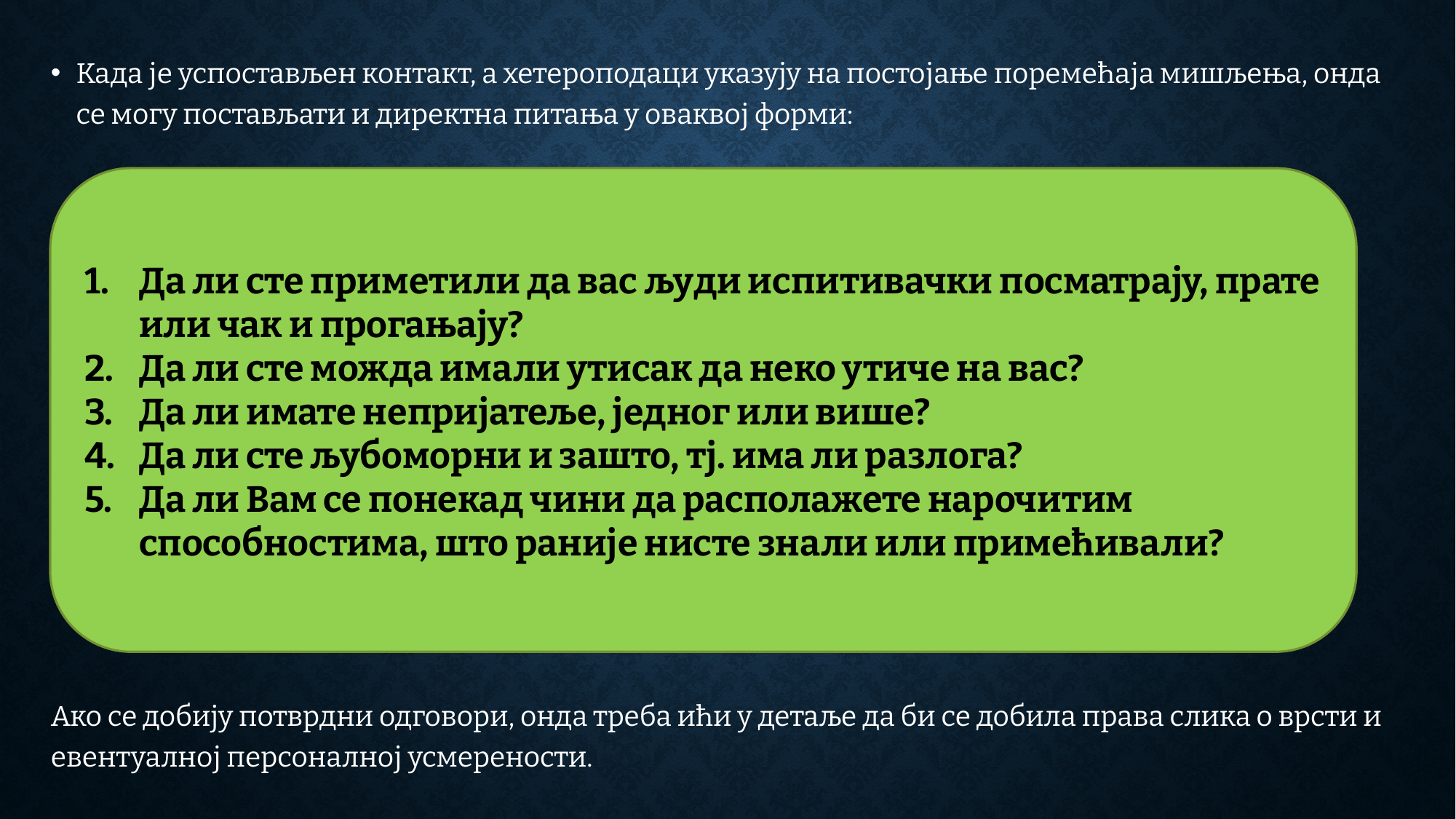

Када је успостављен контакт, а хетероподаци указују на постојање поремећаја мишљења, онда се могу постављати и директна питања у оваквој форми:

Ако се добију потврдни одговори, онда треба ићи у детаље да би се добила права слика о врсти и евентуалној персоналној усмерености.
Да ли сте приметили да вас људи испитивачки посматрају, прате или чак и прогањају?
Да ли сте можда имали утисак да неко утиче на вас?
Да ли имате непријатеље, једног или више?
Да ли сте љубоморни и зашто, тј. има ли разлога?
Да ли Вам се понекад чини да располажете нарочитим способностима, што раније нисте знали или примећивали?